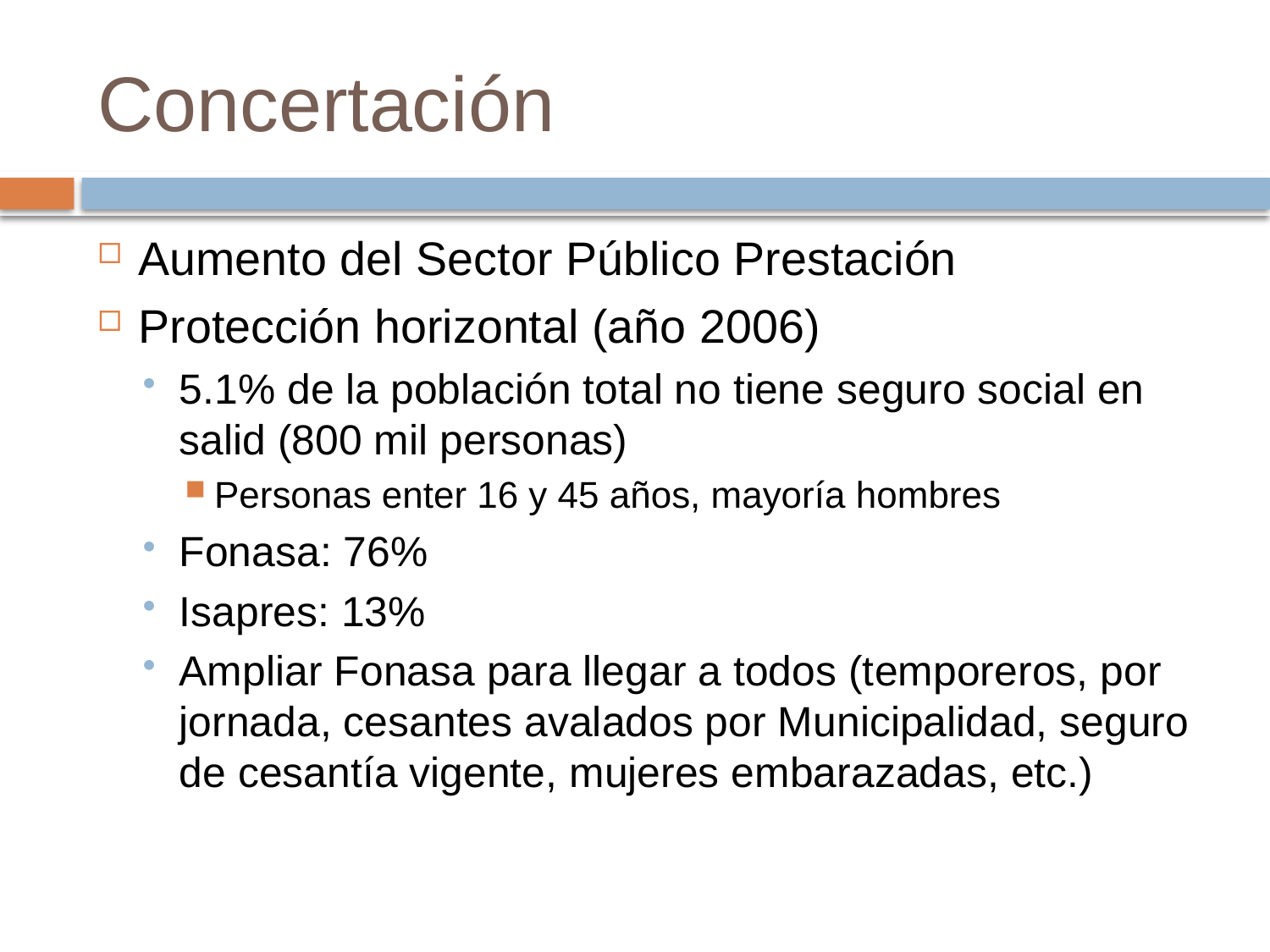

# Concertación
Aumento del Sector Público Prestación
Protección horizontal (año 2006)
5.1% de la población total no tiene seguro social en salid (800 mil personas)
Personas enter 16 y 45 años, mayoría hombres
Fonasa: 76%
Isapres: 13%
Ampliar Fonasa para llegar a todos (temporeros, por jornada, cesantes avalados por Municipalidad, seguro de cesantía vigente, mujeres embarazadas, etc.)